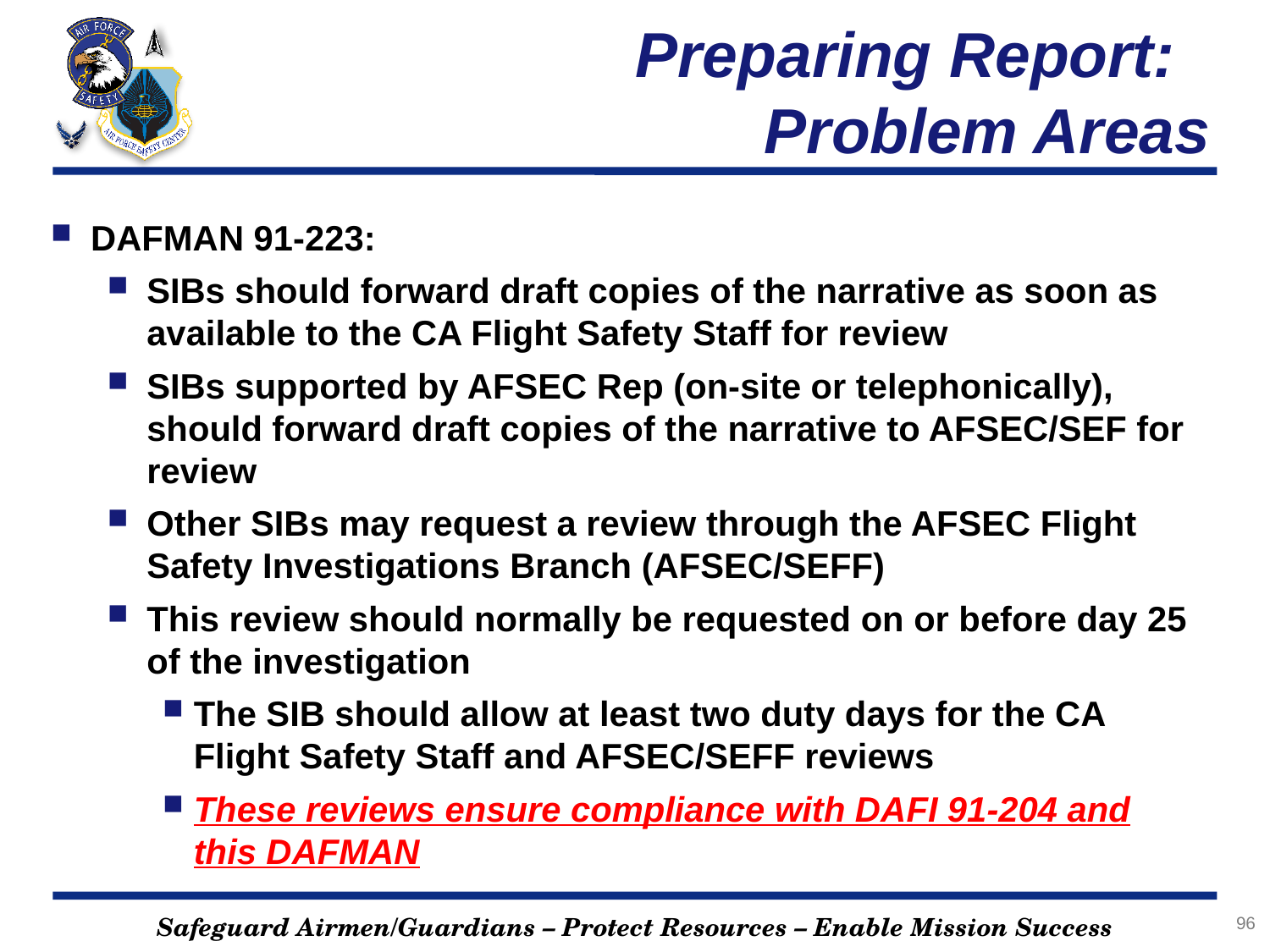

# Preparing Report: Problem Areas
DAFMAN 91-223:
SIBs should forward draft copies of the narrative as soon as available to the CA Flight Safety Staff for review
SIBs supported by AFSEC Rep (on-site or telephonically), should forward draft copies of the narrative to AFSEC/SEF for review
Other SIBs may request a review through the AFSEC Flight Safety Investigations Branch (AFSEC/SEFF)
This review should normally be requested on or before day 25 of the investigation
The SIB should allow at least two duty days for the CA Flight Safety Staff and AFSEC/SEFF reviews
These reviews ensure compliance with DAFI 91-204 and this DAFMAN

96